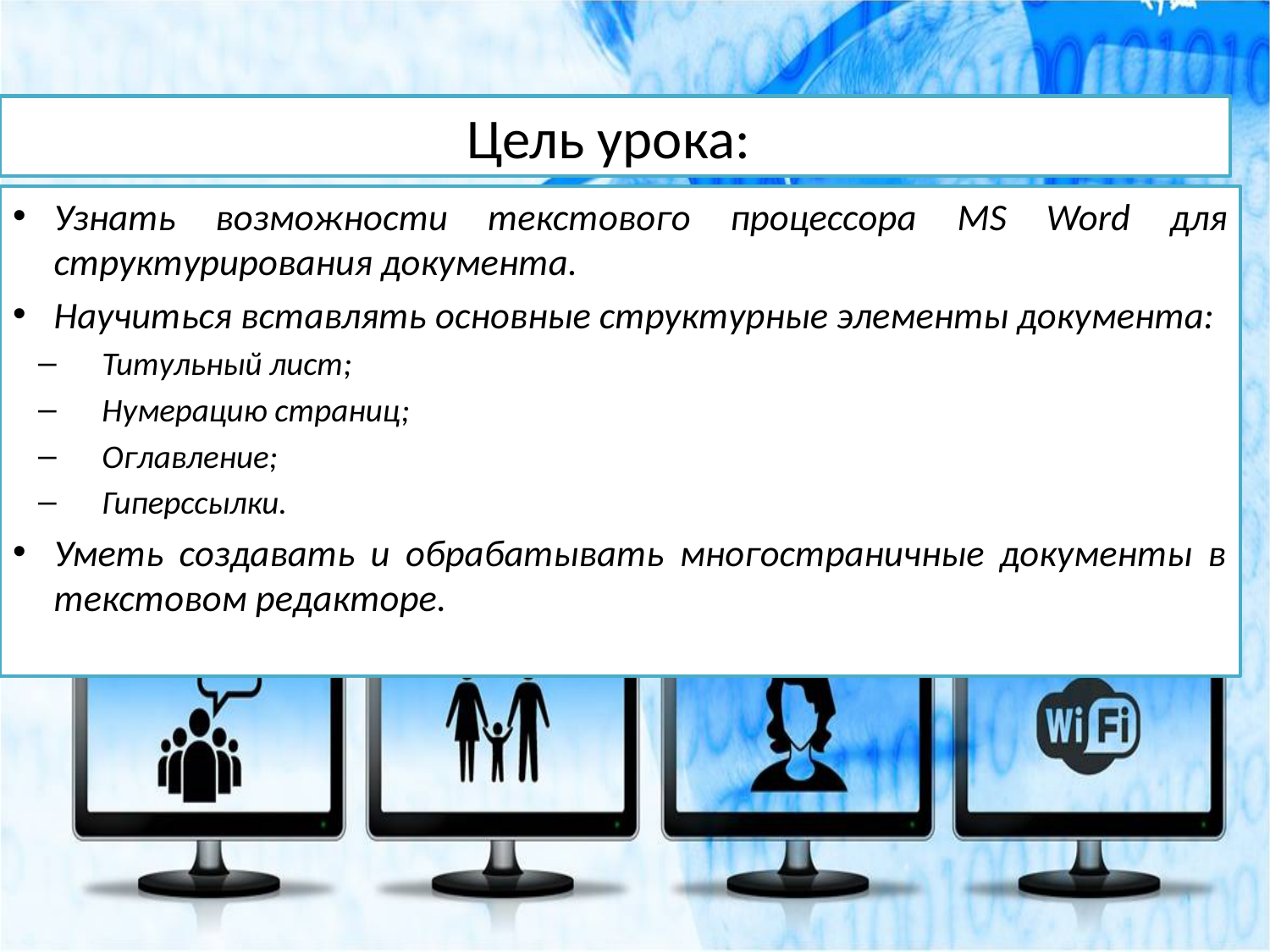

Цель урока:
Узнать возможности текстового процессора MS Word для структурирования документа.
Научиться вставлять основные структурные элементы документа:
Титульный лист;
Нумерацию страниц;
Оглавление;
Гиперссылки.
Уметь создавать и обрабатывать многостраничные документы в текстовом редакторе.